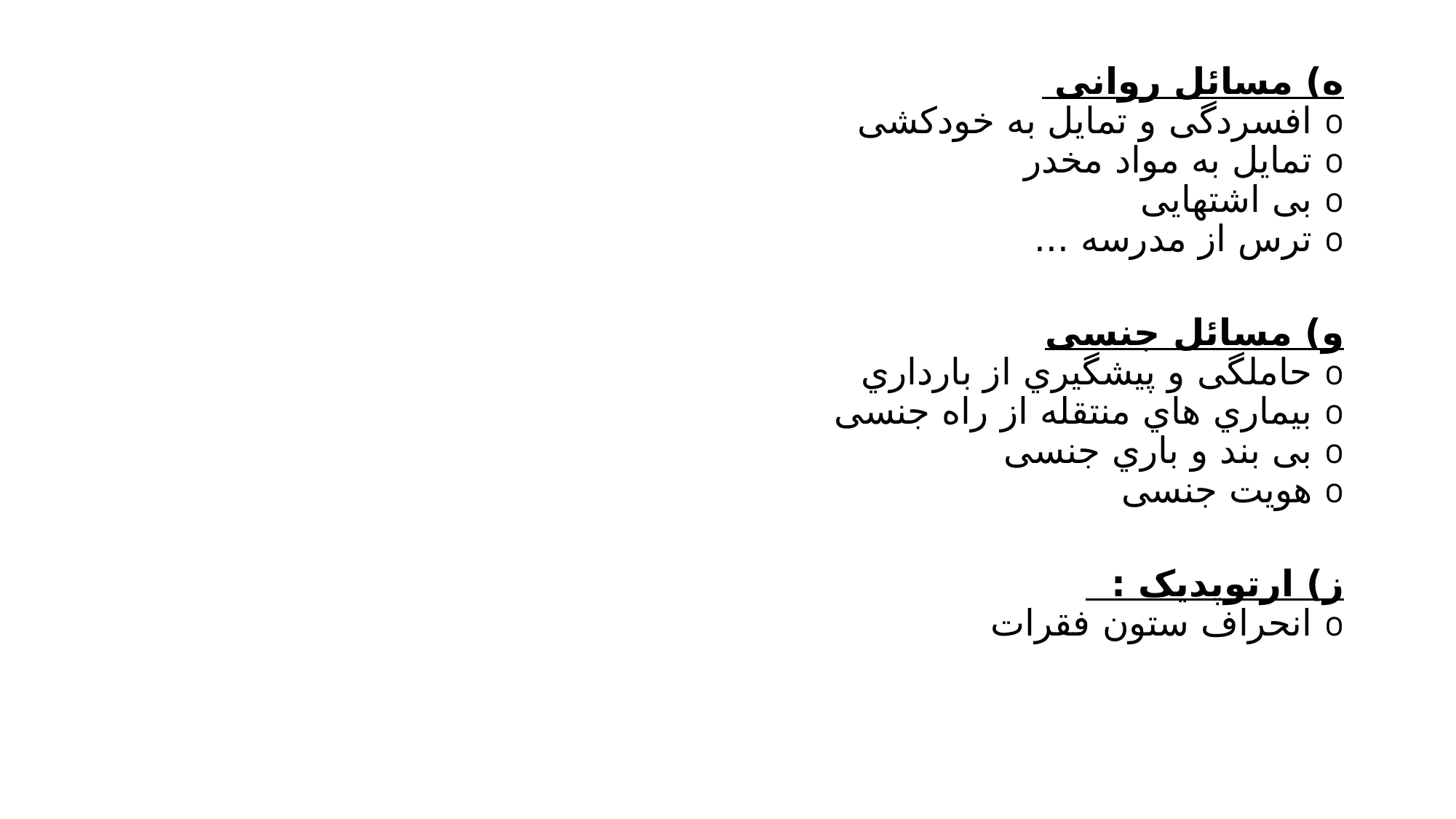

ه) مسائل روانی 
o افسردگی و تمایل به خودکشی 
o تمایل به مواد مخدر
o بی اشتهایی 
o ترس از مدرسه ...
و) مسائل جنسی 
o حاملگی و پیشگیري از بارداري 
o بیماري هاي منتقله از راه جنسی 
o بی بند و باري جنسی 
o هویت جنسی
ز) ارتوپدیک : 
o انحراف ستون فقرات